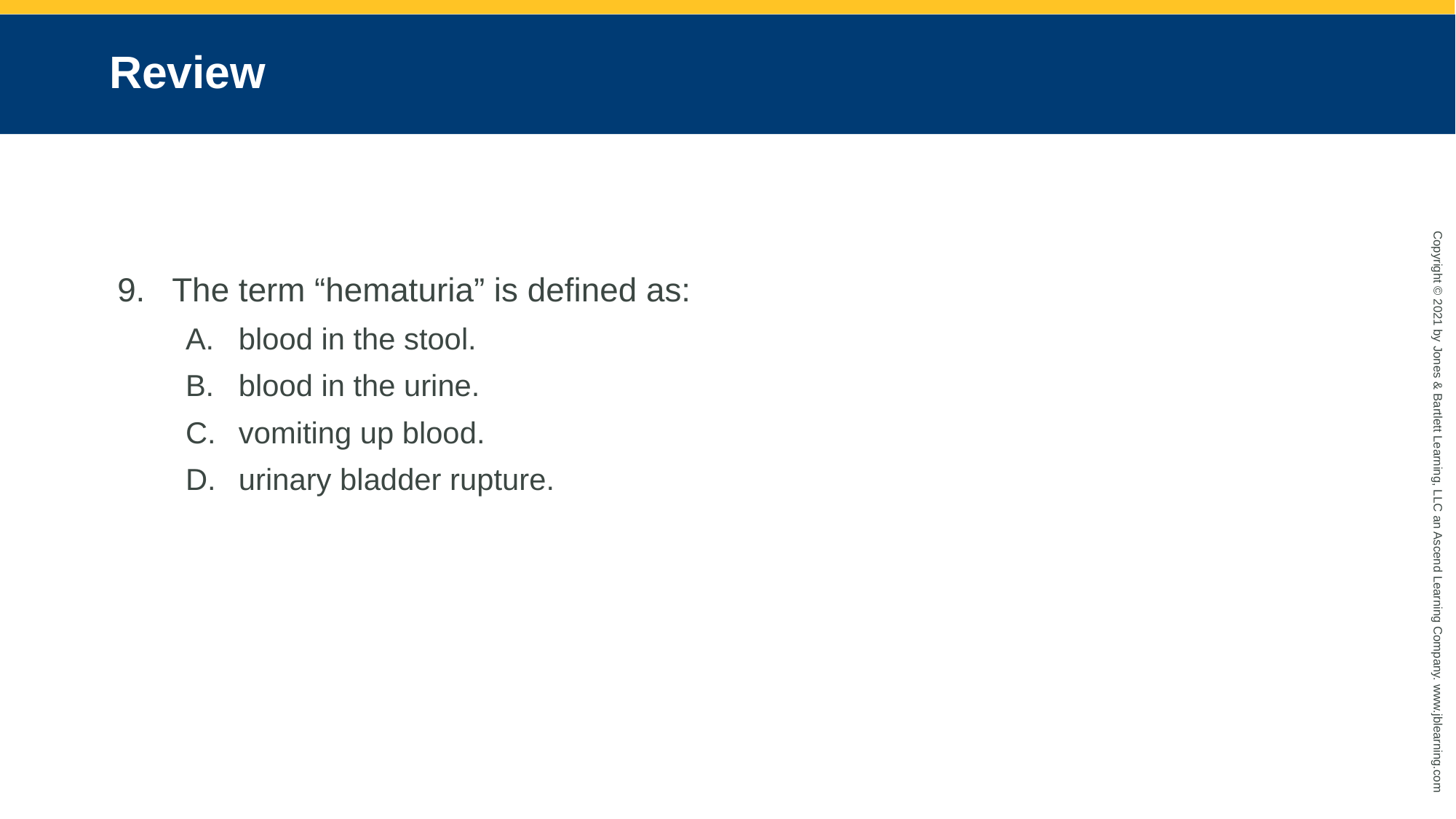

# Review
The term “hematuria” is defined as:
blood in the stool.
blood in the urine.
vomiting up blood.
urinary bladder rupture.